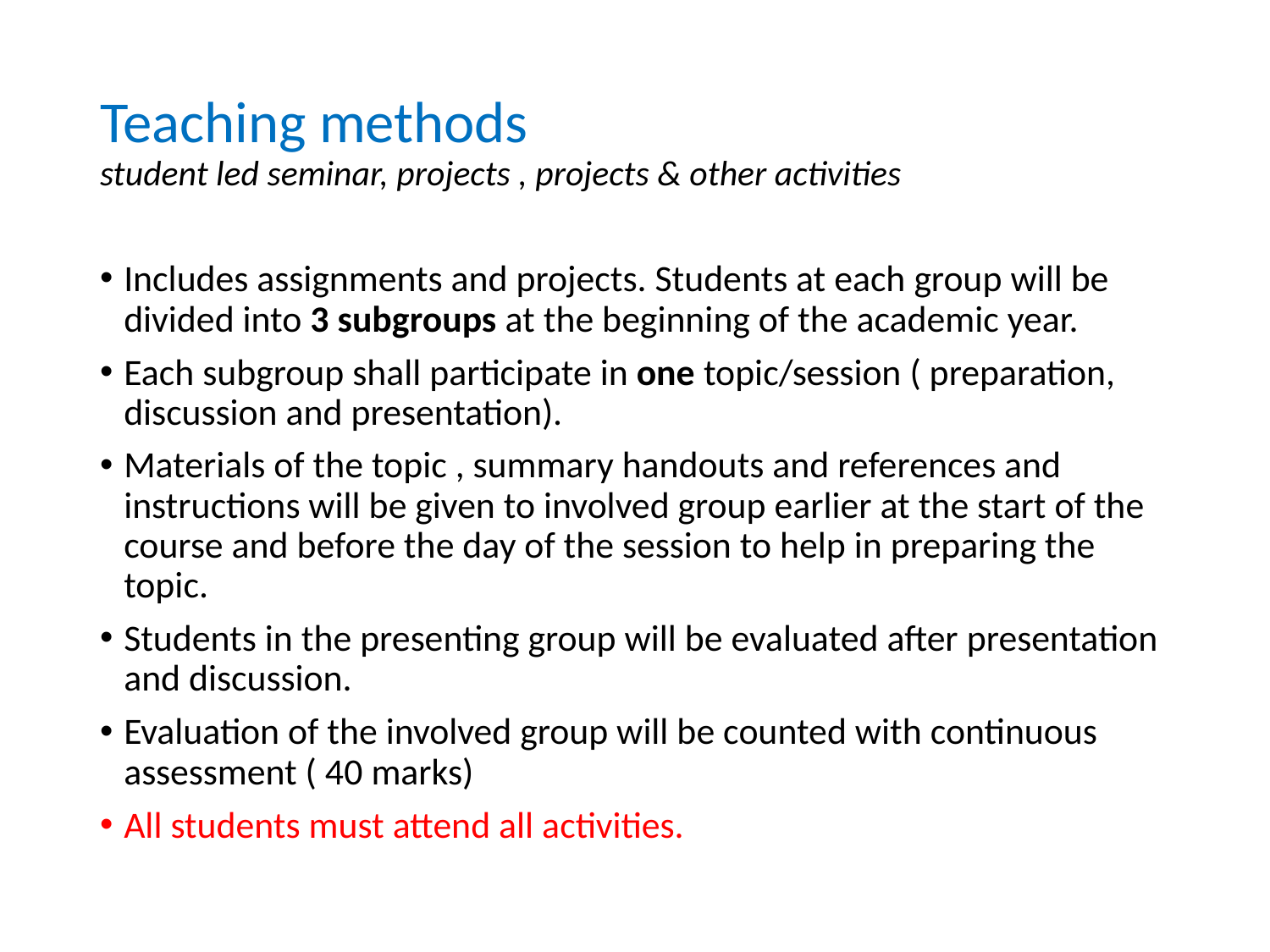

# Teaching methods student led seminar, projects , projects & other activities
Includes assignments and projects. Students at each group will be divided into 3 subgroups at the beginning of the academic year.
Each subgroup shall participate in one topic/session ( preparation, discussion and presentation).
Materials of the topic , summary handouts and references and instructions will be given to involved group earlier at the start of the course and before the day of the session to help in preparing the topic.
Students in the presenting group will be evaluated after presentation and discussion.
Evaluation of the involved group will be counted with continuous assessment ( 40 marks)
All students must attend all activities.